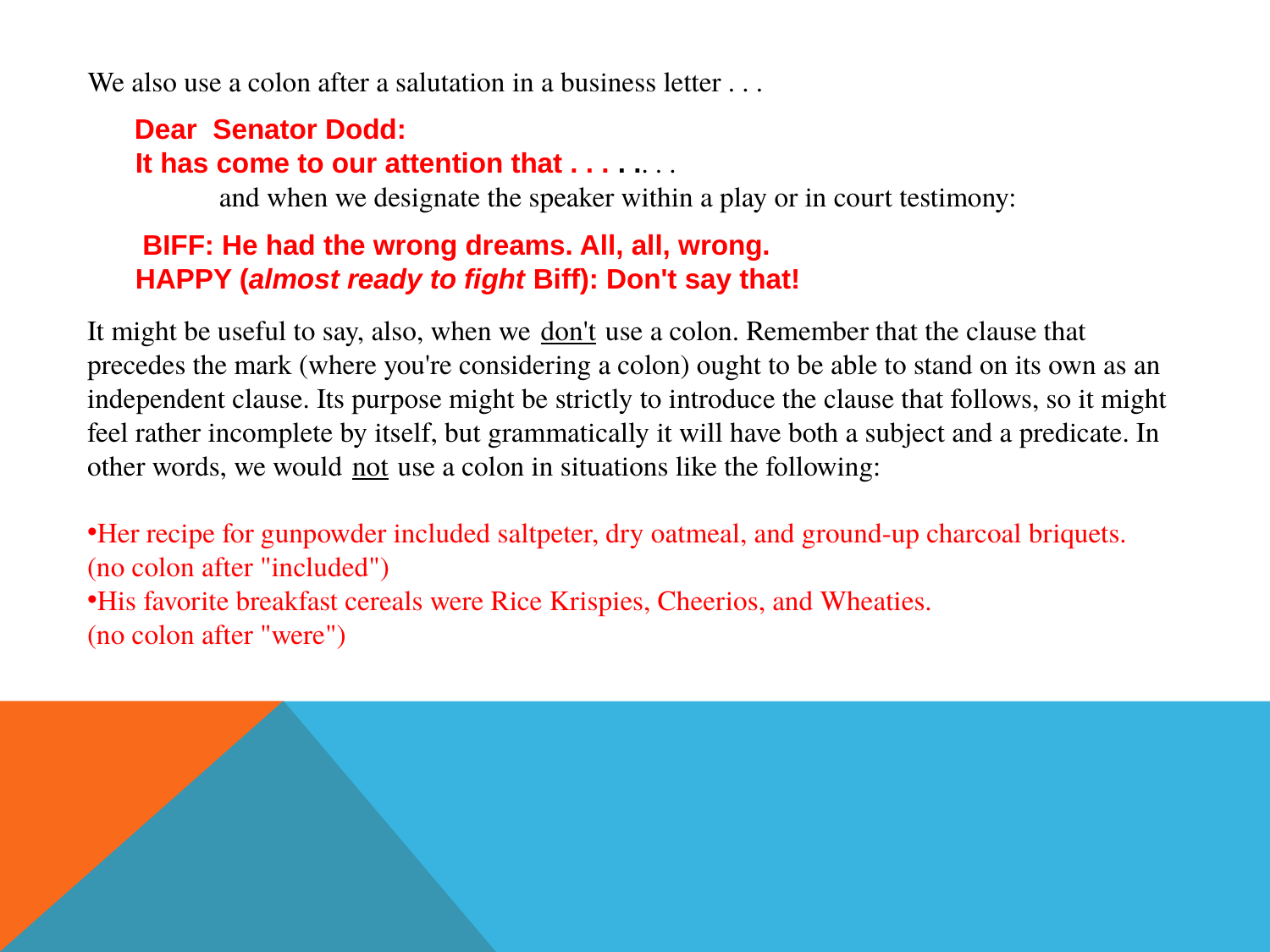

#
We also use a colon after a salutation in a business letter . . .
      Dear  Senator Dodd:
It has come to our attention that . . . . .. . .                                                                                 and when we designate the speaker within a play or in court testimony:
       BIFF: He had the wrong dreams. All, all, wrong.
HAPPY (almost ready to fight Biff): Don't say that!
It might be useful to say, also, when we don't use a colon. Remember that the clause that precedes the mark (where you're considering a colon) ought to be able to stand on its own as an independent clause. Its purpose might be strictly to introduce the clause that follows, so it might feel rather incomplete by itself, but grammatically it will have both a subject and a predicate. In other words, we would not use a colon in situations like the following:
Her recipe for gunpowder included saltpeter, dry oatmeal, and ground-up charcoal briquets.    (no colon after "included")
His favorite breakfast cereals were Rice Krispies, Cheerios, and Wheaties.                               (no colon after "were")